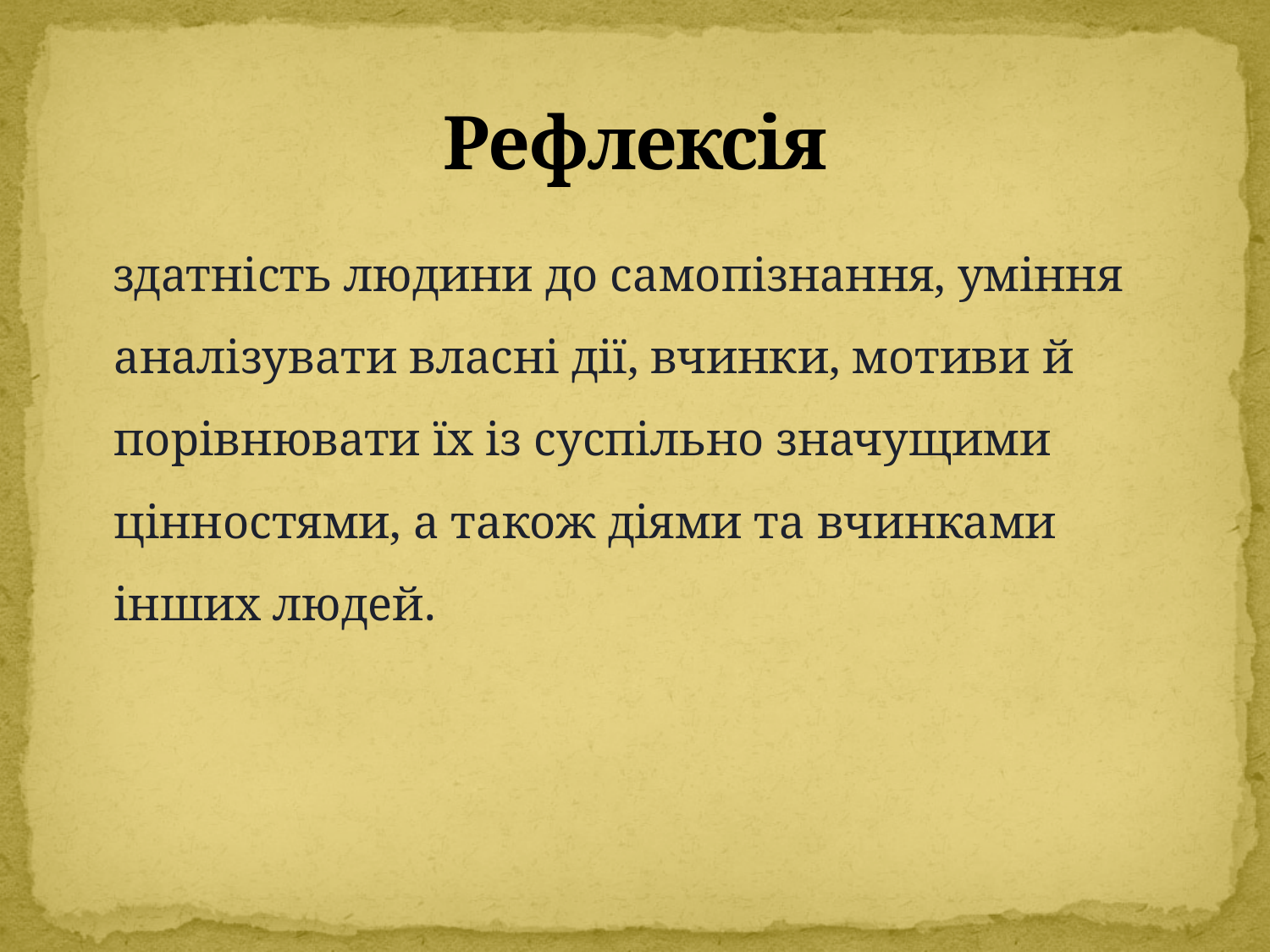

# Рефлексія
здатність людини до самопізнання, уміння аналізувати власні дії, вчинки, мотиви й порівнювати їх із суспільно значущими цінностями, а також діями та вчинками інших людей.